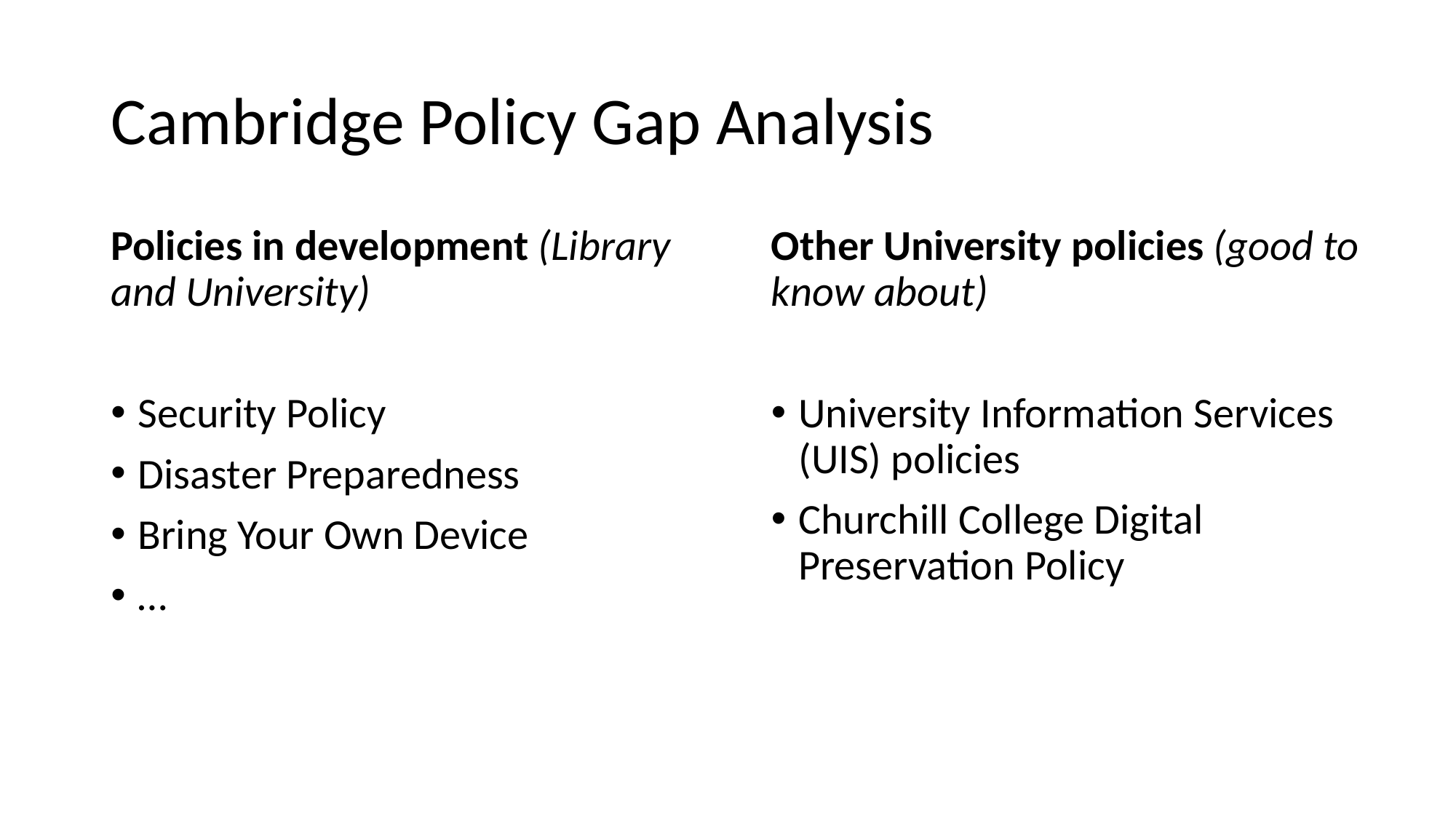

# Cambridge Policy Gap Analysis
Policies in development (Library and University)

Security Policy
Disaster Preparedness
Bring Your Own Device
…
Other University policies (good to know about)

University Information Services (UIS) policies
Churchill College Digital Preservation Policy